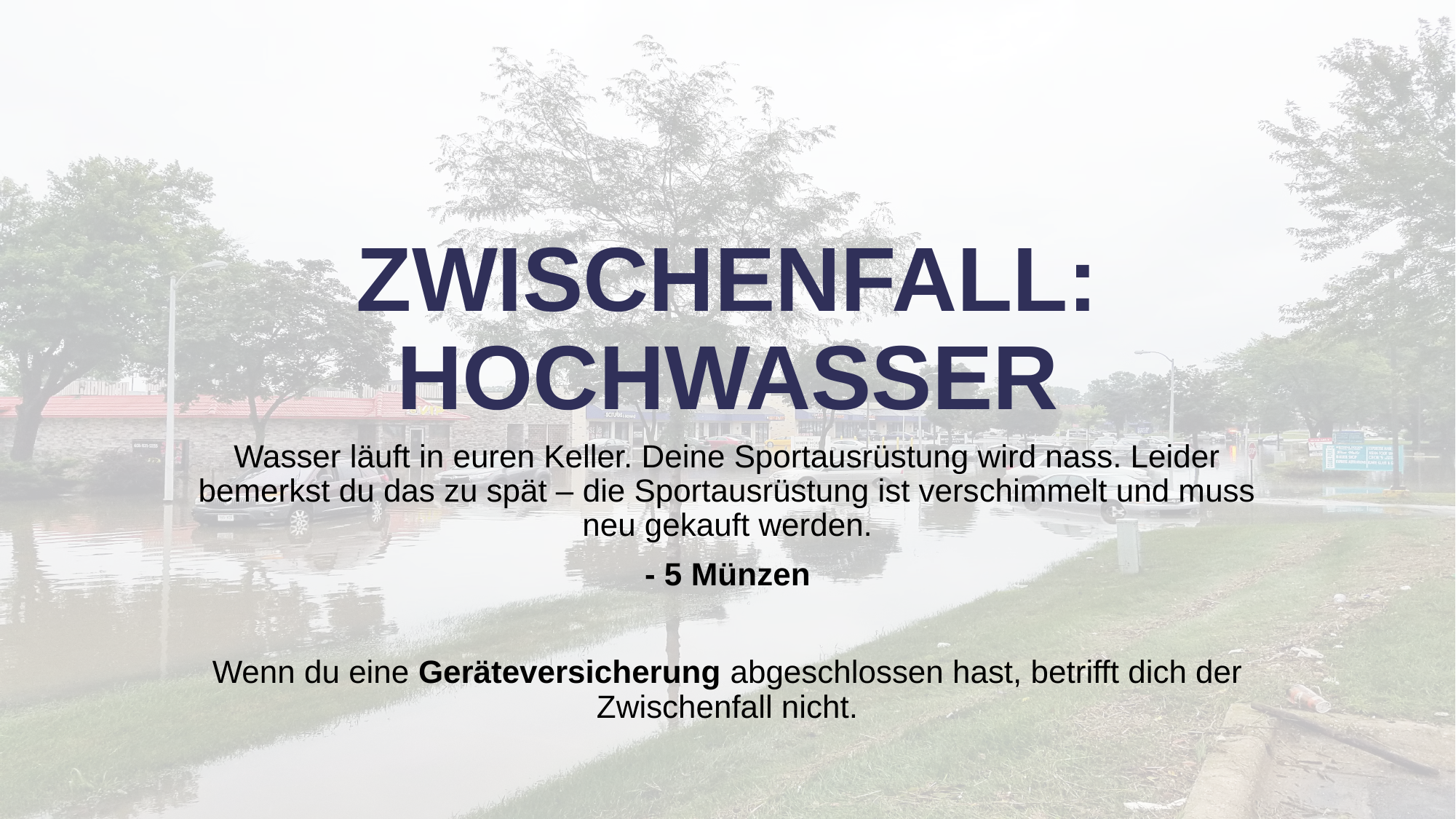

# Zwischenfall: Hochwasser
Wasser läuft in euren Keller. Deine Sportausrüstung wird nass. Leider bemerkst du das zu spät – die Sportausrüstung ist verschimmelt und muss neu gekauft werden.
- 5 Münzen

Wenn du eine Geräteversicherung abgeschlossen hast, betrifft dich der Zwischenfall nicht.